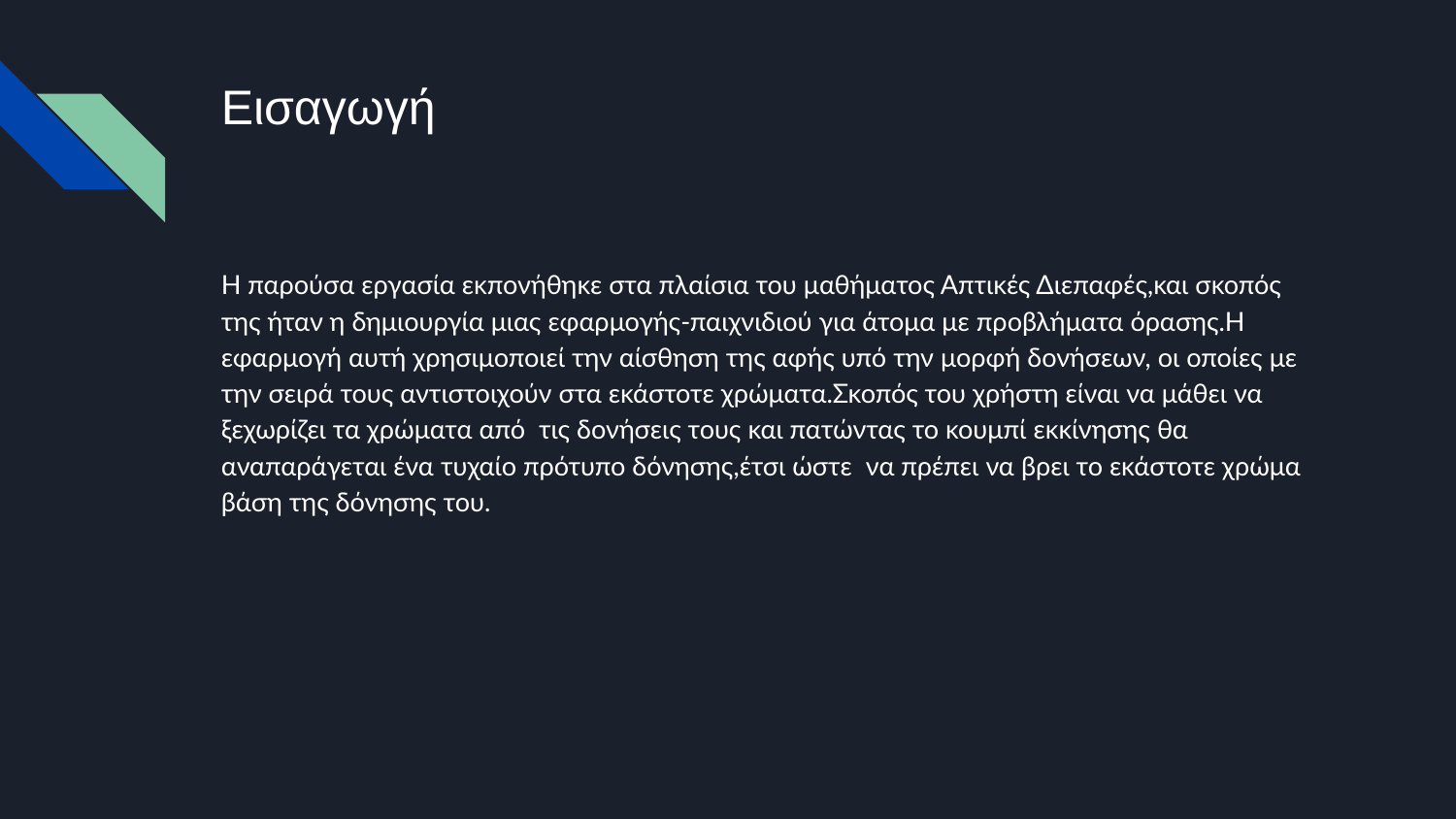

# Εισαγωγή
Η παρούσα εργασία εκπονήθηκε στα πλαίσια του μαθήματος Απτικές Διεπαφές,και σκοπός της ήταν η δημιουργία μιας εφαρμογής-παιχνιδιού για άτομα με προβλήματα όρασης.Η εφαρμογή αυτή χρησιμοποιεί την αίσθηση της αφής υπό την μορφή δονήσεων, οι οποίες με την σειρά τους αντιστοιχούν στα εκάστοτε χρώματα.Σκοπός του χρήστη είναι να μάθει να ξεχωρίζει τα χρώματα από  τις δονήσεις τους και πατώντας το κουμπί εκκίνησης θα αναπαράγεται ένα τυχαίο πρότυπο δόνησης,έτσι ώστε  να πρέπει να βρει το εκάστοτε χρώμα βάση της δόνησης του.